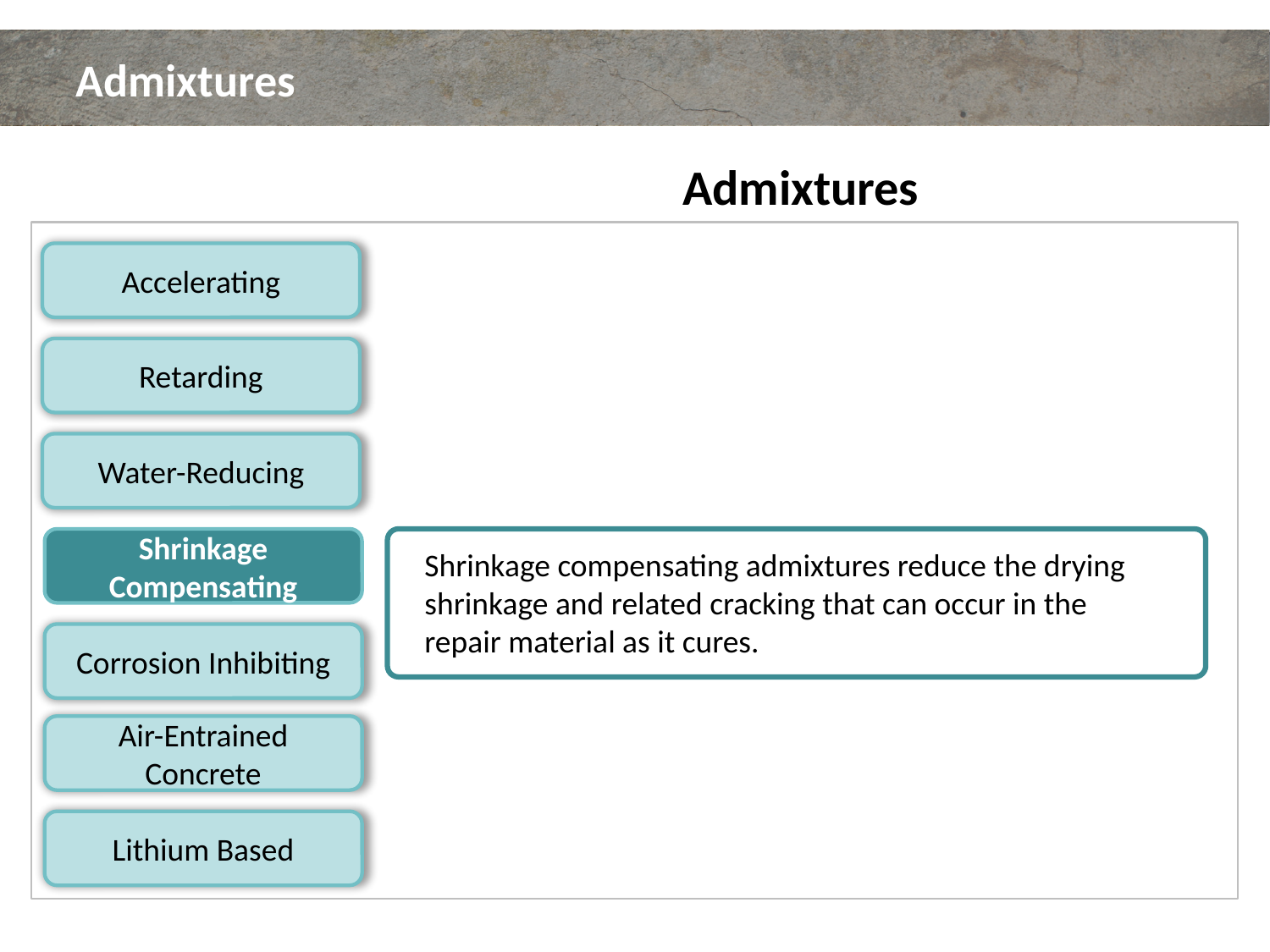

# Admixtures
Admixtures

Accelerating
Retarding
Water-Reducing
Shrinkage Compensating

Shrinkage compensating admixtures reduce the drying shrinkage and related cracking that can occur in the repair material as it cures.
Corrosion Inhibiting
Air-Entrained Concrete
Lithium Based